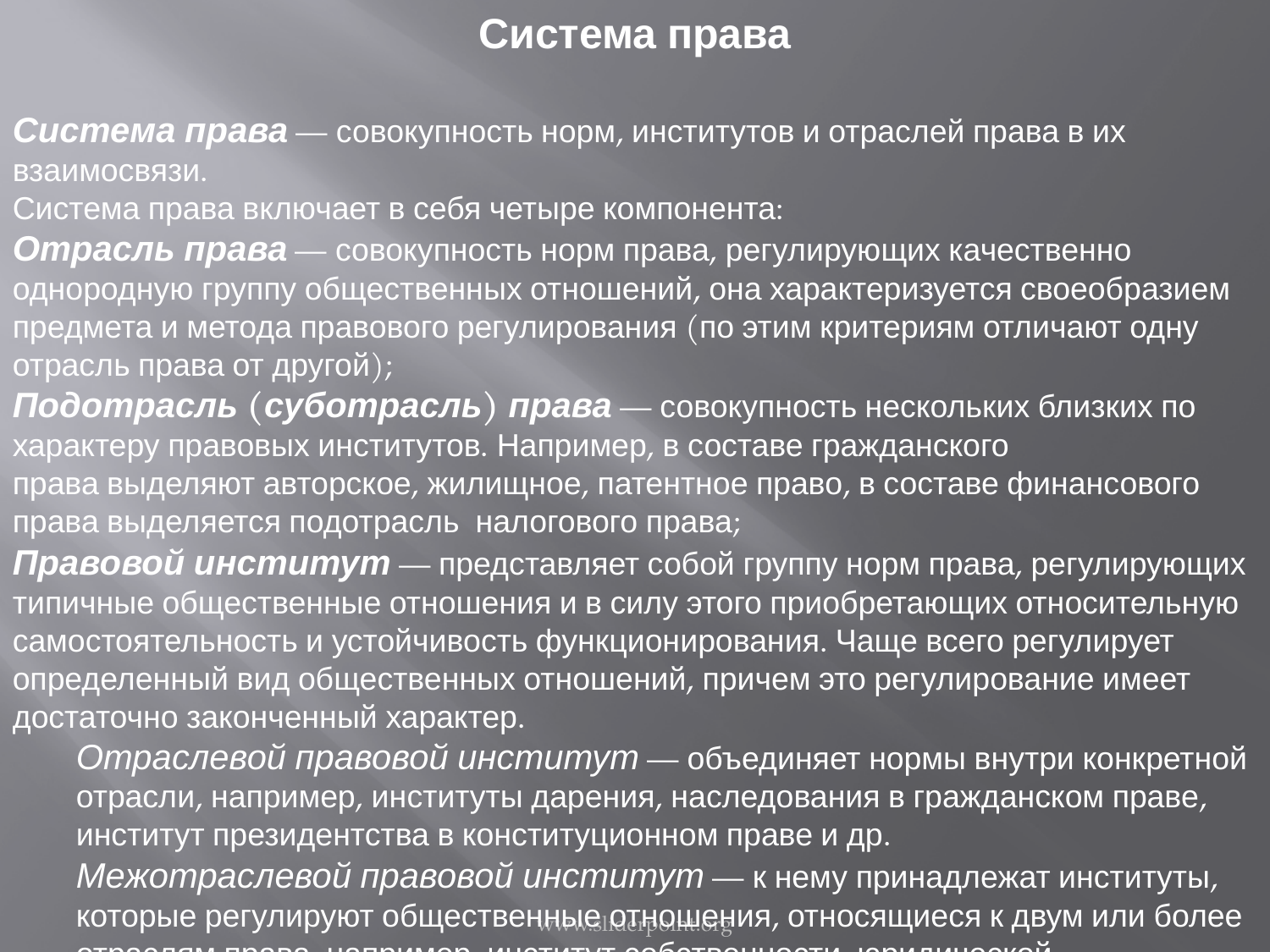

Система права

Система права — совокупность норм, институтов и отраслей права в их взаимосвязи.
Система права включает в себя четыре компонента:
Отрасль права — совокупность норм права, регулирующих качественно однородную группу общественных отношений, она характеризуется своеобразием предмета и метода правового регулирования (по этим критериям отличают одну отрасль права от другой);
Подотрасль (суботрасль) права — совокупность нескольких близких по характеру правовых институтов. Например, в составе гражданского права выделяют авторское, жилищное, патентное право, в составе финансового права выделяется подотрасль  налогового права;
Правовой институт — представляет собой группу норм права, регулирующих типичные общественные отношения и в силу этого приобретающих относительную самостоятельность и устойчивость функционирования. Чаще всего регулирует определенный вид общественных отношений, причем это регулирование имеет достаточно законченный характер.
Отраслевой правовой институт — объединяет нормы внутри конкретной отрасли, например, институты дарения, наследования в гражданском праве, институт президентства в конституционном праве и др.
Межотраслевой правовой институт — к нему принадлежат институты, которые регулируют общественные отношения, относящиеся к двум или более отраслям права, например, институт собственности, юридической ответственности, институт договора и пр.

www.sliderpoint.org